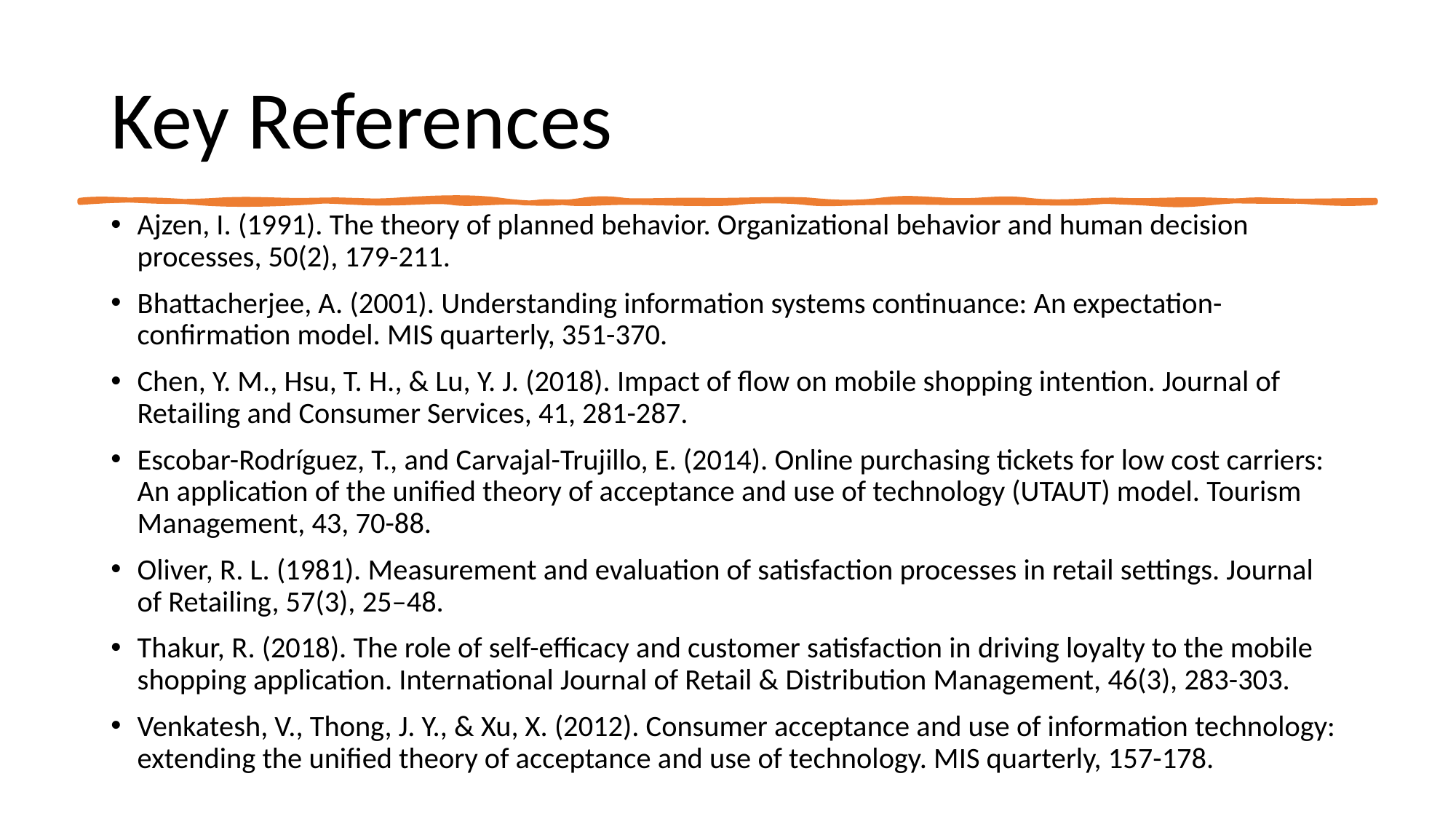

# Key References

Ajzen, I. (1991). The theory of planned behavior. Organizational behavior and human decision processes, 50(2), 179-211.
Bhattacherjee, A. (2001). Understanding information systems continuance: An expectation-confirmation model. MIS quarterly, 351-370.
Chen, Y. M., Hsu, T. H., & Lu, Y. J. (2018). Impact of flow on mobile shopping intention. Journal of Retailing and Consumer Services, 41, 281-287.
Escobar-Rodríguez, T., and Carvajal-Trujillo, E. (2014). Online purchasing tickets for low cost carriers: An application of the unified theory of acceptance and use of technology (UTAUT) model. Tourism Management, 43, 70-88.
Oliver, R. L. (1981). Measurement and evaluation of satisfaction processes in retail settings. Journal of Retailing, 57(3), 25–48.
Thakur, R. (2018). The role of self-efficacy and customer satisfaction in driving loyalty to the mobile shopping application. International Journal of Retail & Distribution Management, 46(3), 283-303.
Venkatesh, V., Thong, J. Y., & Xu, X. (2012). Consumer acceptance and use of information technology: extending the unified theory of acceptance and use of technology. MIS quarterly, 157-178.